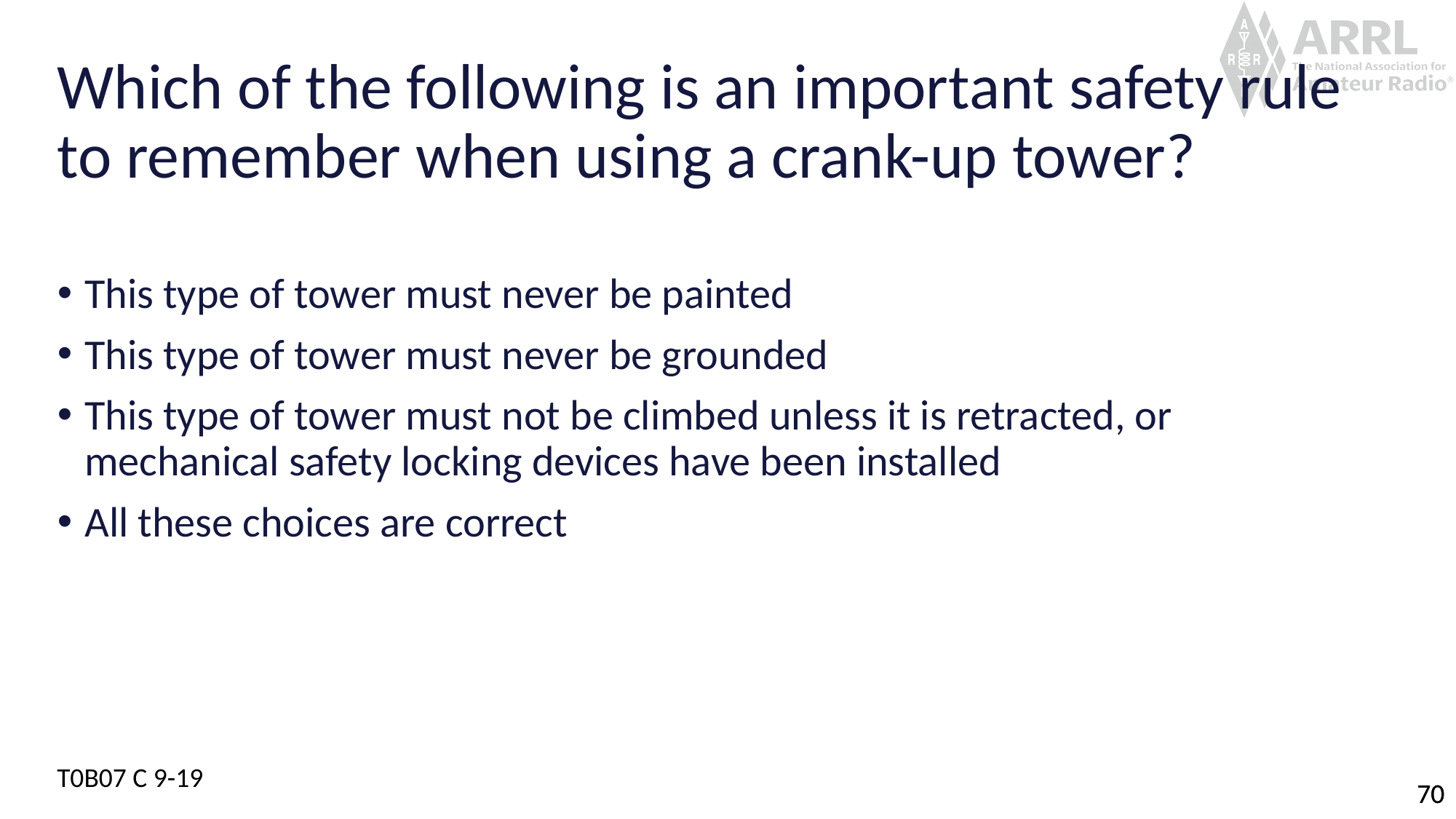

# Which of the following is an important safety rule to remember when using a crank-up tower?
This type of tower must never be painted
This type of tower must never be grounded
This type of tower must not be climbed unless it is retracted, or mechanical safety locking devices have been installed
All these choices are correct
T0B07 C 9-19